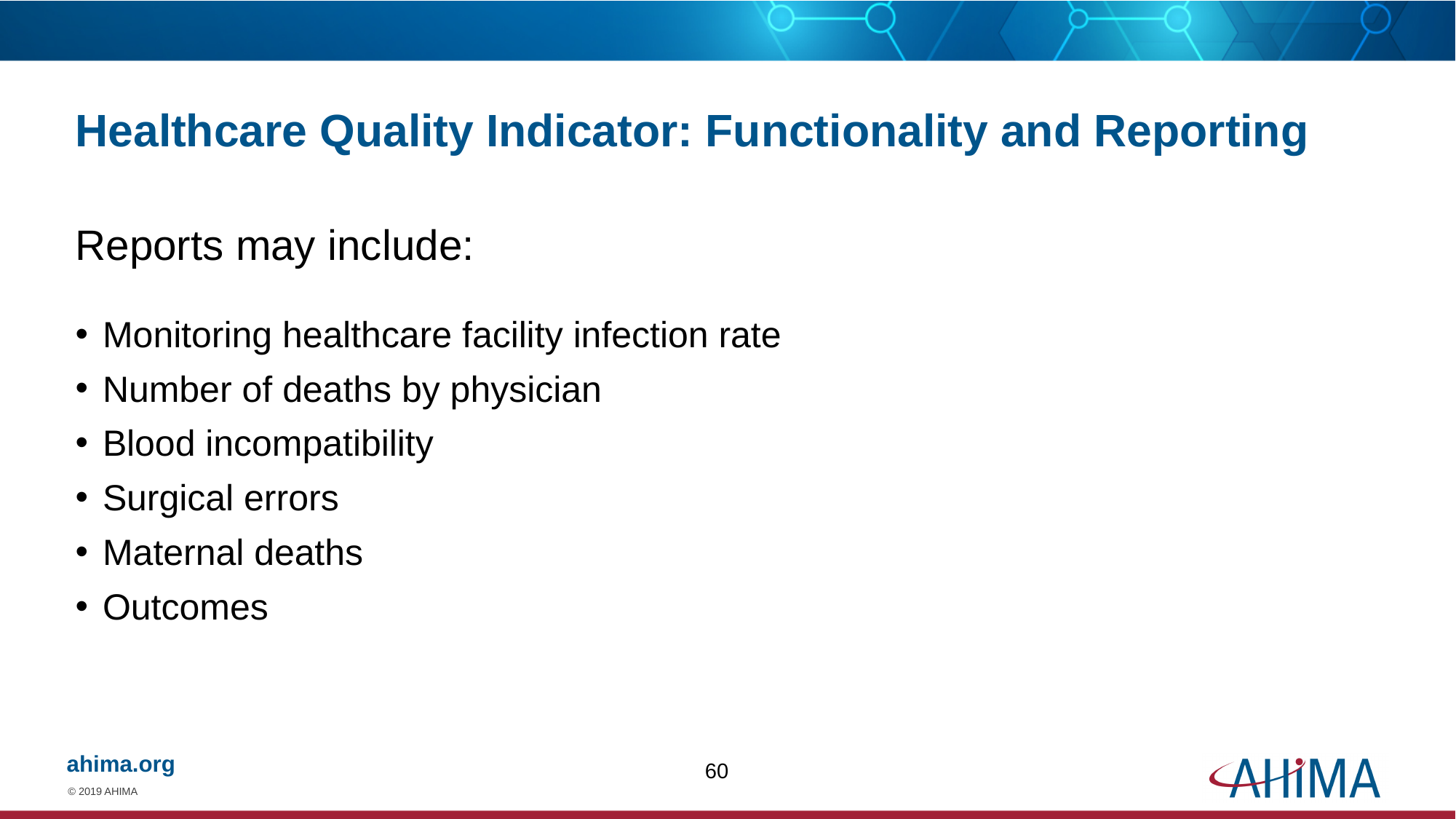

# Healthcare Quality Indicator: Functionality and Reporting
Reports may include:

Monitoring healthcare facility infection rate
Number of deaths by physician
Blood incompatibility
Surgical errors
Maternal deaths
Outcomes